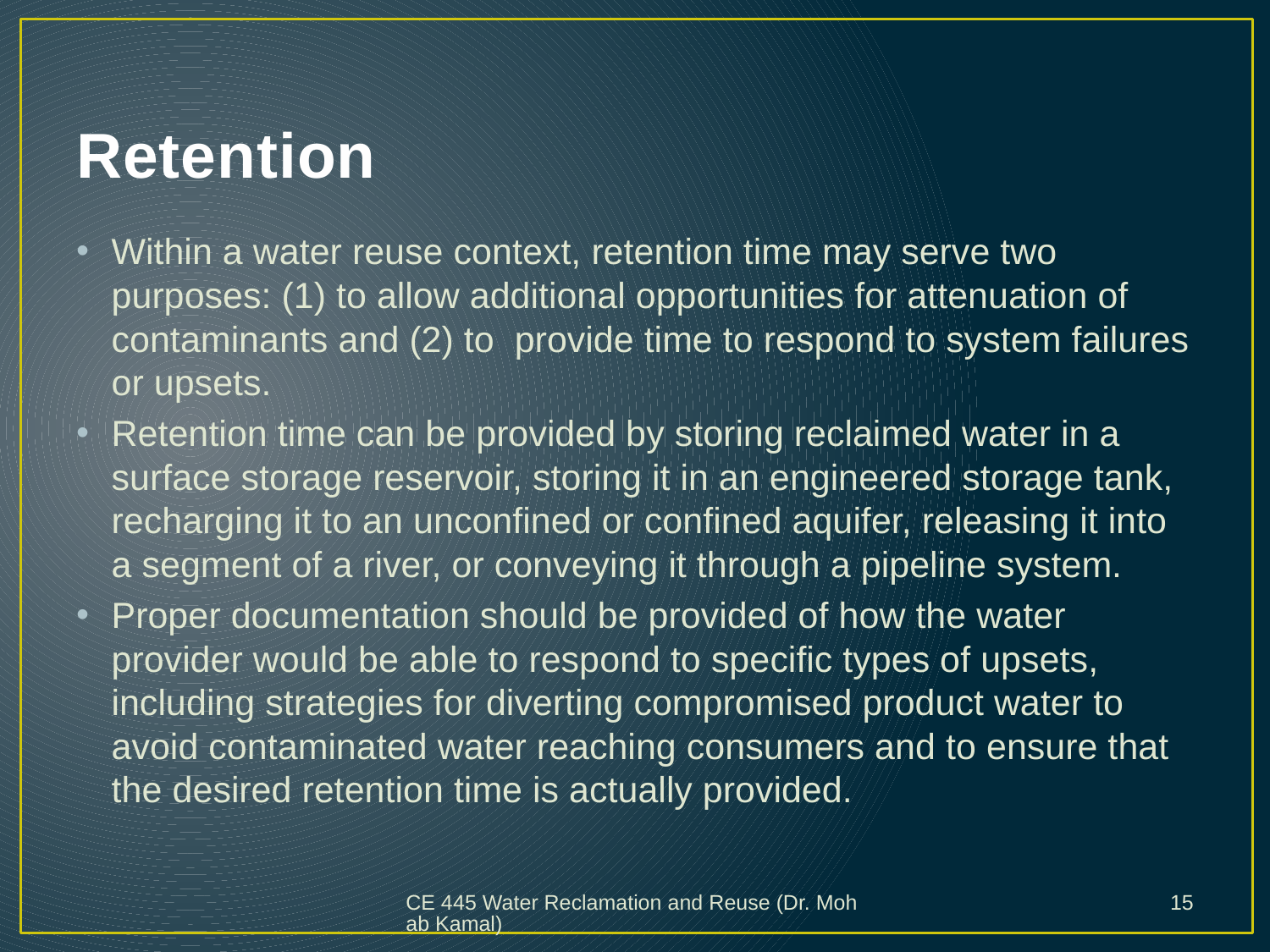

# Retention
Within a water reuse context, retention time may serve two purposes: (1) to allow additional opportunities for attenuation of contaminants and (2) to  provide time to respond to system failures or upsets.
Retention time can be provided by storing reclaimed water in a surface storage reservoir, storing it in an engineered storage tank, recharging it to an unconfined or confined aquifer, releasing it into a segment of a river, or conveying it through a pipeline system.
Proper documentation should be provided of how the water provider would be able to respond to specific types of upsets, including strategies for diverting compromised product water to avoid contaminated water reaching consumers and to ensure that the desired retention time is actually provided.
CE 445 Water Reclamation and Reuse (Dr. Mohab Kamal)
15